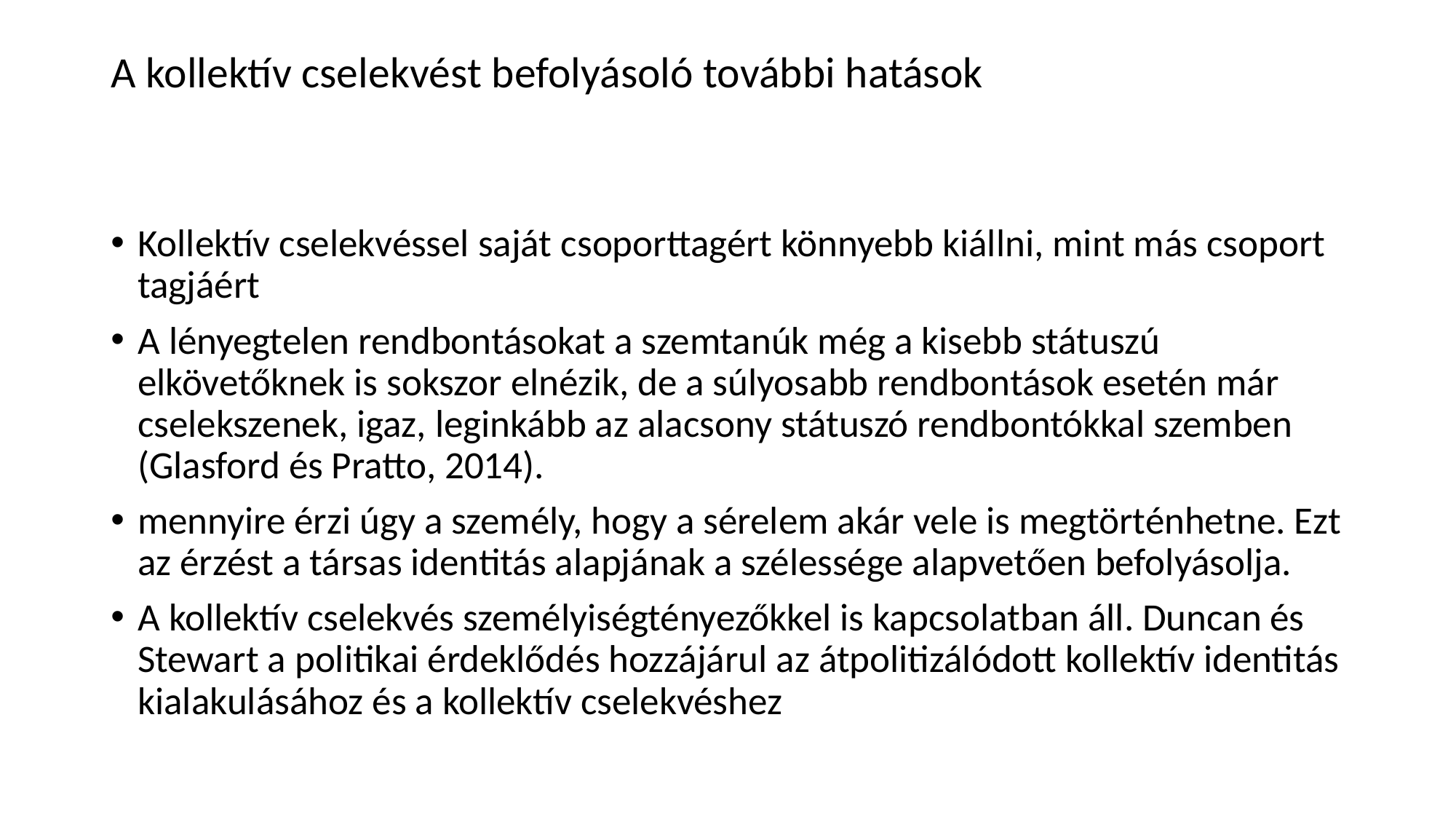

# A kollektív cselekvést befolyásoló további hatások
Kollektív cselekvéssel saját csoporttagért könnyebb kiállni, mint más csoport tagjáért
A lényegtelen rendbontásokat a szemtanúk még a kisebb státuszú elkövetőknek is sokszor elnézik, de a súlyosabb rendbontások esetén már cselekszenek, igaz, leginkább az alacsony státuszó rendbontókkal szemben (Glasford és Pratto, 2014).
mennyire érzi úgy a személy, hogy a sérelem akár vele is megtörténhetne. Ezt az érzést a társas identitás alapjának a szélessége alapvetően befolyásolja.
A kollektív cselekvés személyiségtényezőkkel is kapcsolatban áll. Duncan és Stewart a politikai érdeklődés hozzájárul az átpolitizálódott kollektív identitás kialakulásához és a kollektív cselekvéshez